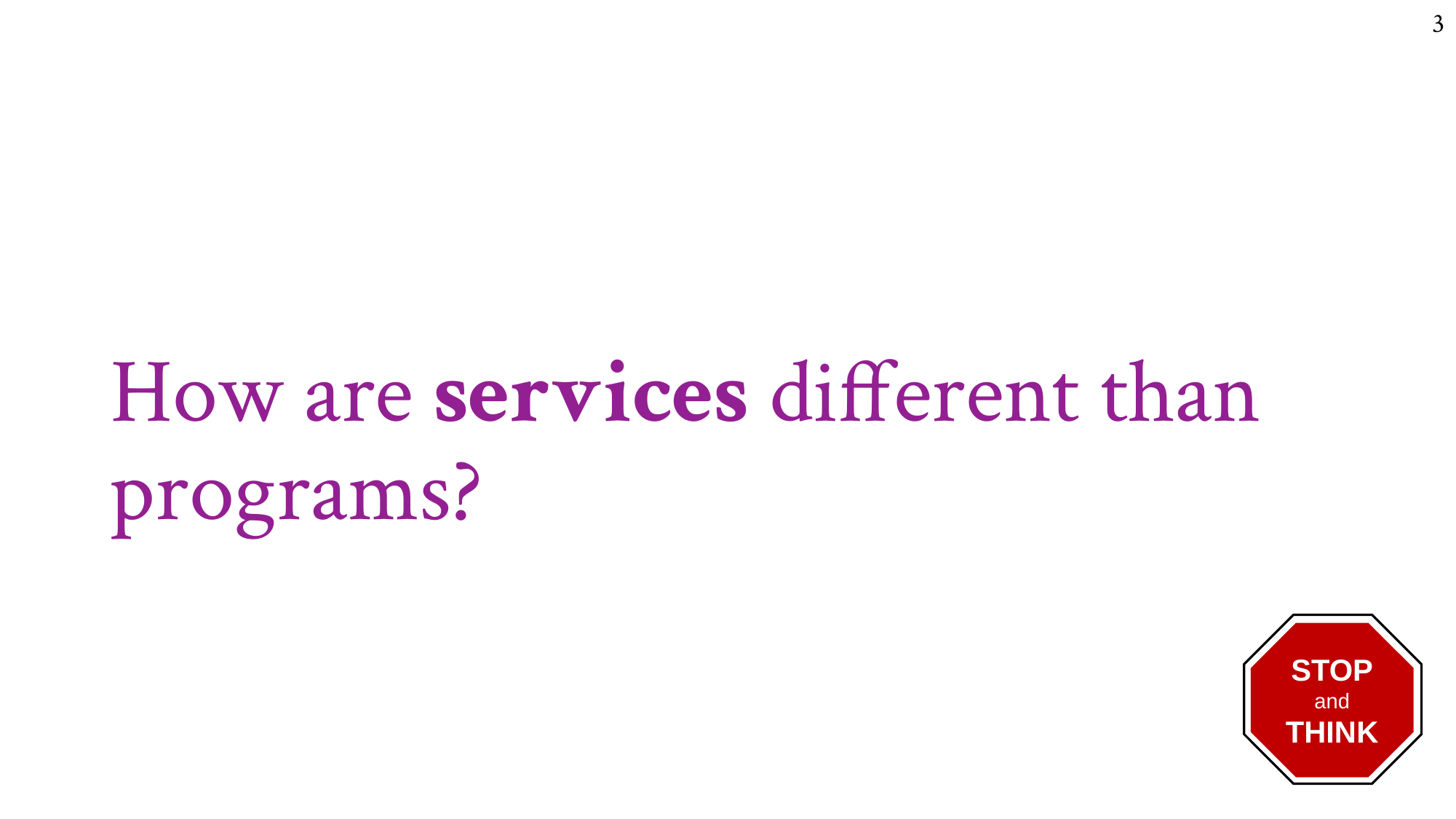

3
# How are services different than programs?

STOP
and
THINK